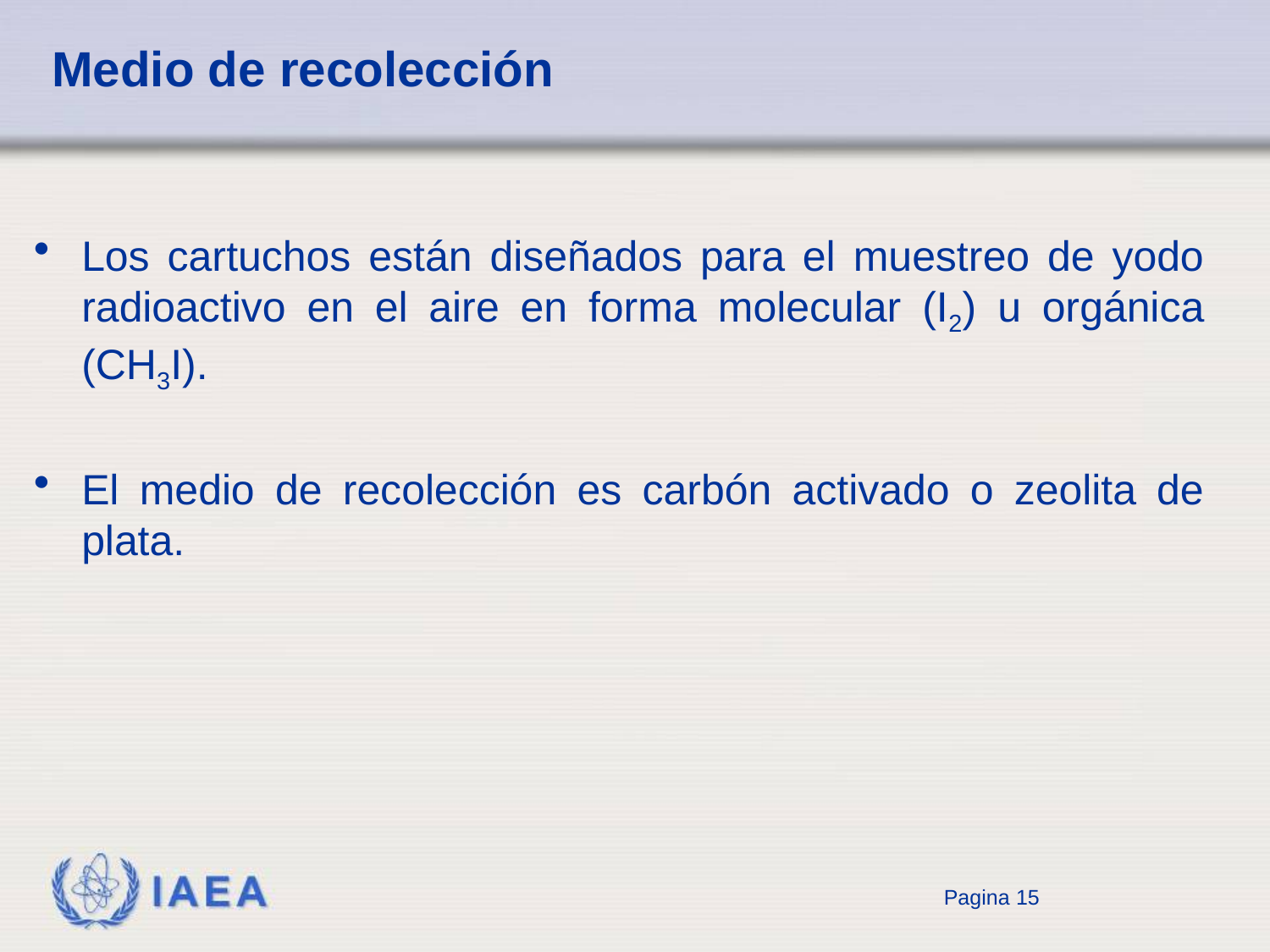

# Medio de recolección
Los cartuchos están diseñados para el muestreo de yodo radioactivo en el aire en forma molecular (I2) u orgánica (CH3I).

El medio de recolección es carbón activado o zeolita de plata.